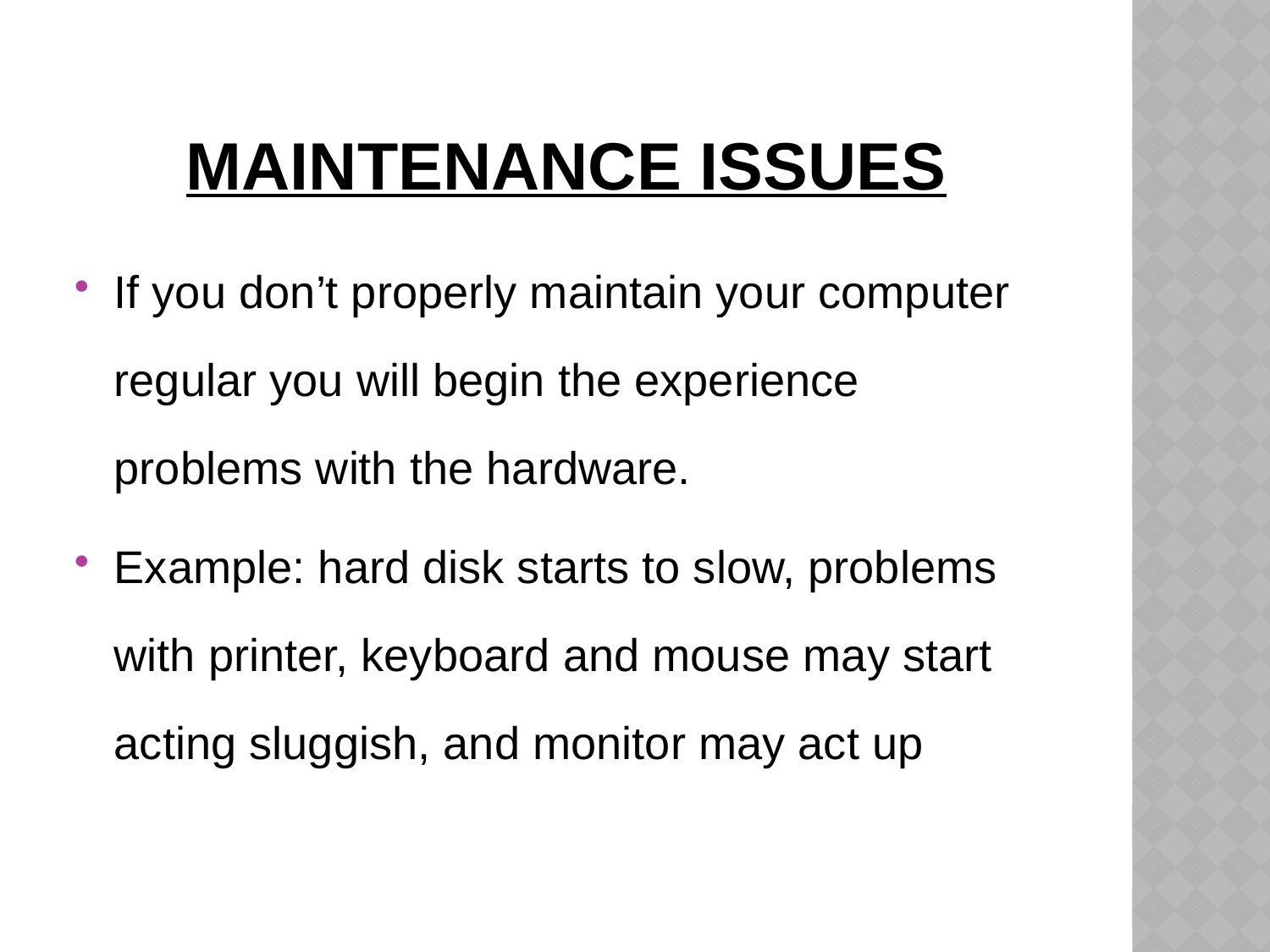

# Maintenance Issues
If you don’t properly maintain your computer regular you will begin the experience problems with the hardware.
Example: hard disk starts to slow, problems with printer, keyboard and mouse may start acting sluggish, and monitor may act up